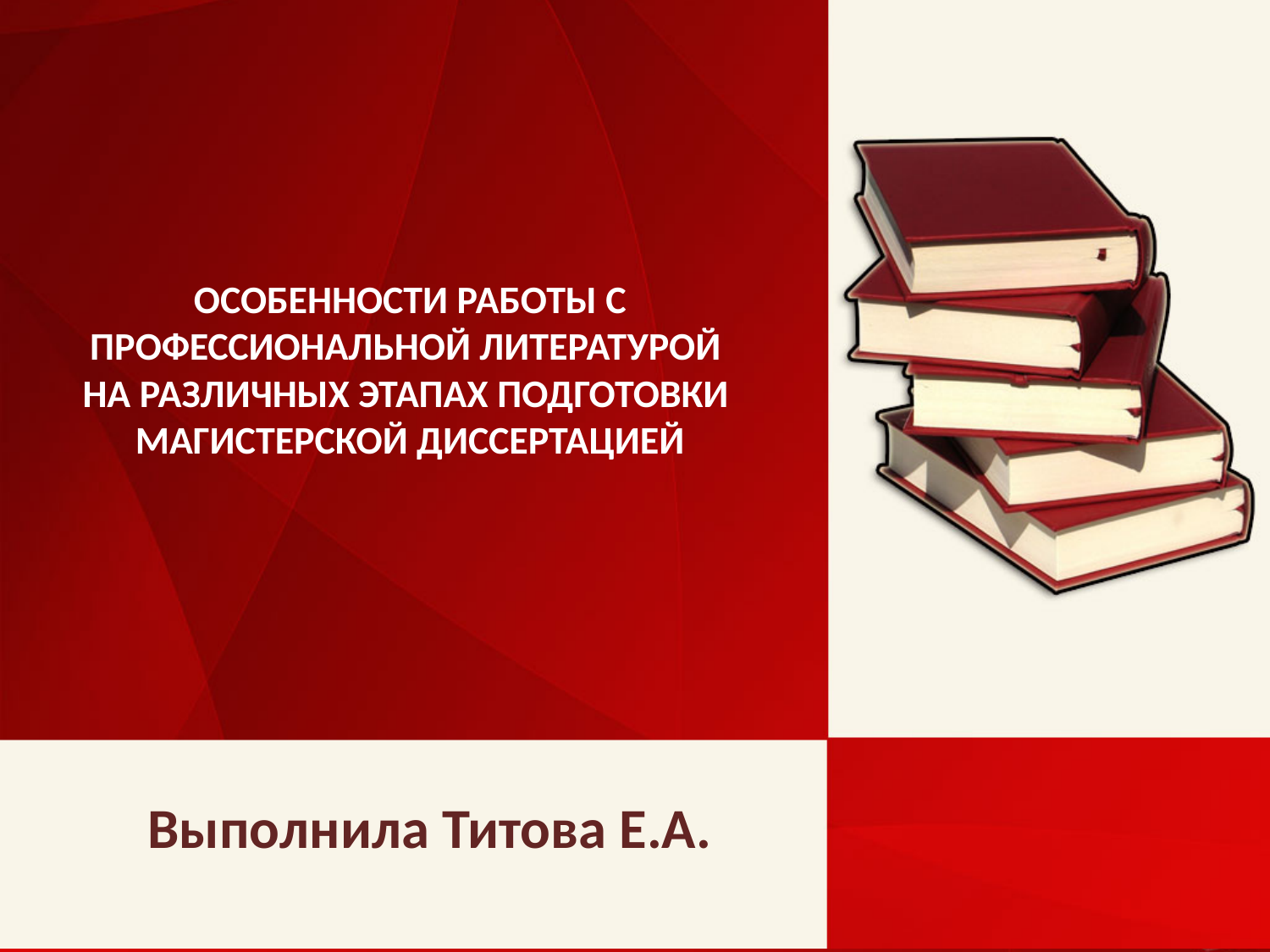

# ОСОБЕННОСТИ РАБОТЫ С ПРОФЕССИОНАЛЬНОЙ ЛИТЕРАТУРОЙ НА РАЗЛИЧНЫХ ЭТАПАХ ПОДГОТОВКИ МАГИСТЕРСКОЙ ДИССЕРТАЦИЕЙ
Выполнила Титова Е.А.